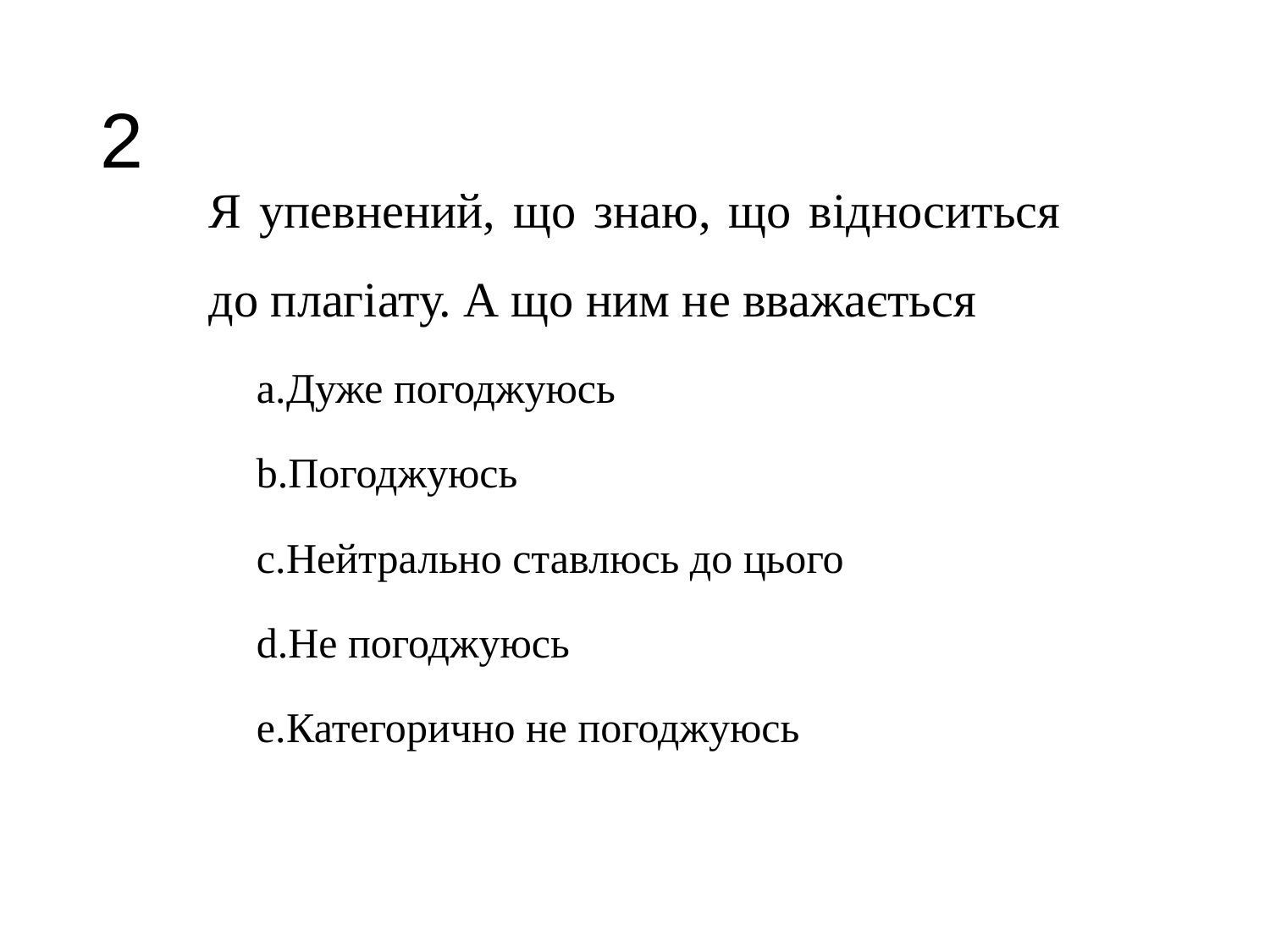

# 2
Я упевнений, що знаю, що відноситься до плагіату. А що ним не вважається
Дуже погоджуюсь
Погоджуюсь
Нейтрально ставлюсь до цього
Не погоджуюсь
Категорично не погоджуюсь